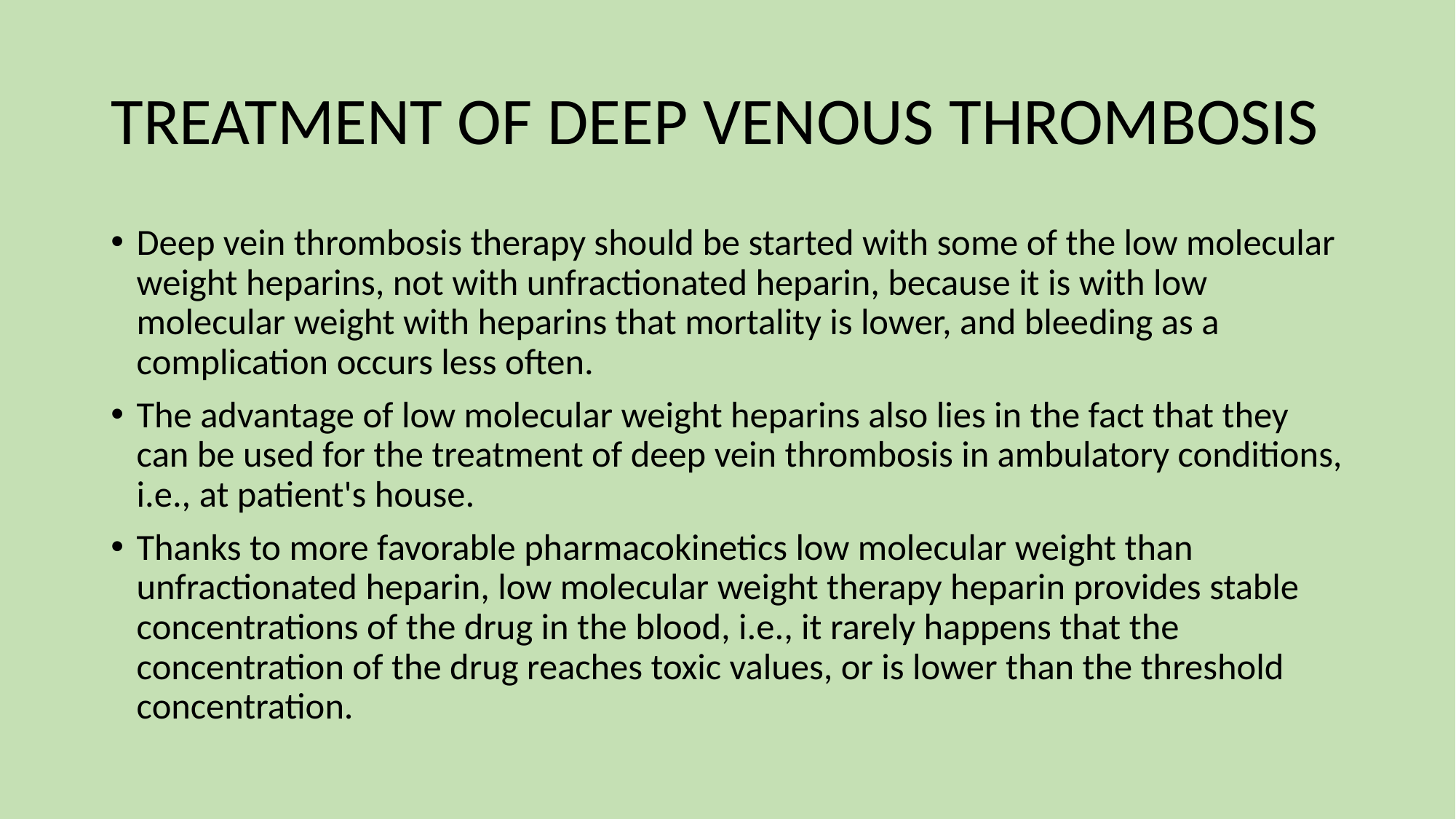

# TREATMENT OF DEEP VENOUS THROMBOSIS
Deep vein thrombosis therapy should be started with some of the low molecular weight heparins, not with unfractionated heparin, because it is with low molecular weight with heparins that mortality is lower, and bleeding as a complication occurs less often.
The advantage of low molecular weight heparins also lies in the fact that they can be used for the treatment of deep vein thrombosis in ambulatory conditions, i.e., at patient's house.
Thanks to more favorable pharmacokinetics low molecular weight than unfractionated heparin, low molecular weight therapy heparin provides stable concentrations of the drug in the blood, i.e., it rarely happens that the concentration of the drug reaches toxic values, or is lower than the threshold concentration.